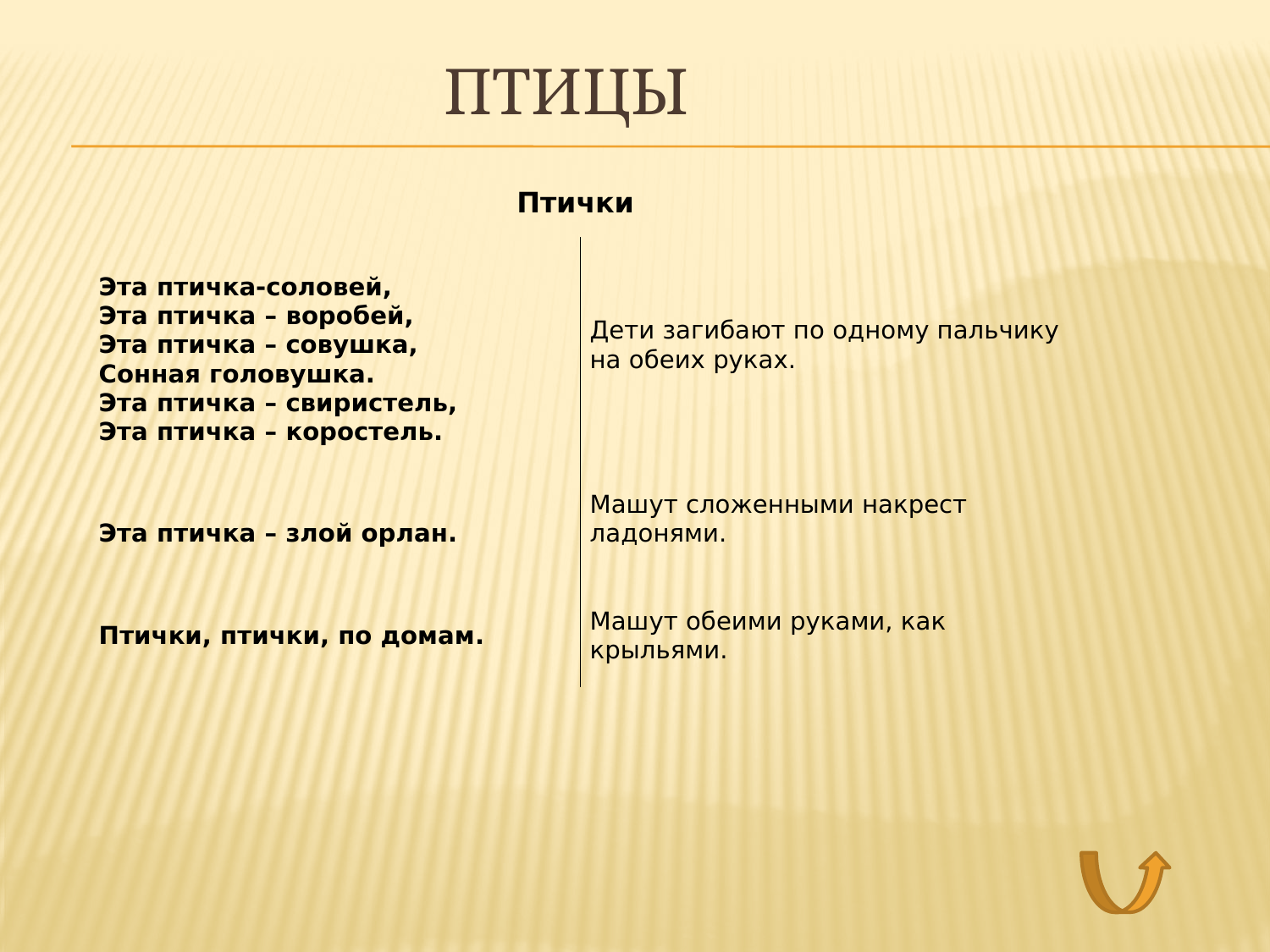

# Птицы
| Птички |  |
| --- | --- |
| Эта птичка-соловей, Эта птичка – воробей, Эта птичка – совушка, Сонная головушка. Эта птичка – свиристель, Эта птичка – коростель. | Дети загибают по одному пальчику на обеих руках. |
| Эта птичка – злой орлан. | Машут сложенными накрест ладонями. |
| Птички, птички, по домам. | Машут обеими руками, как крыльями. |